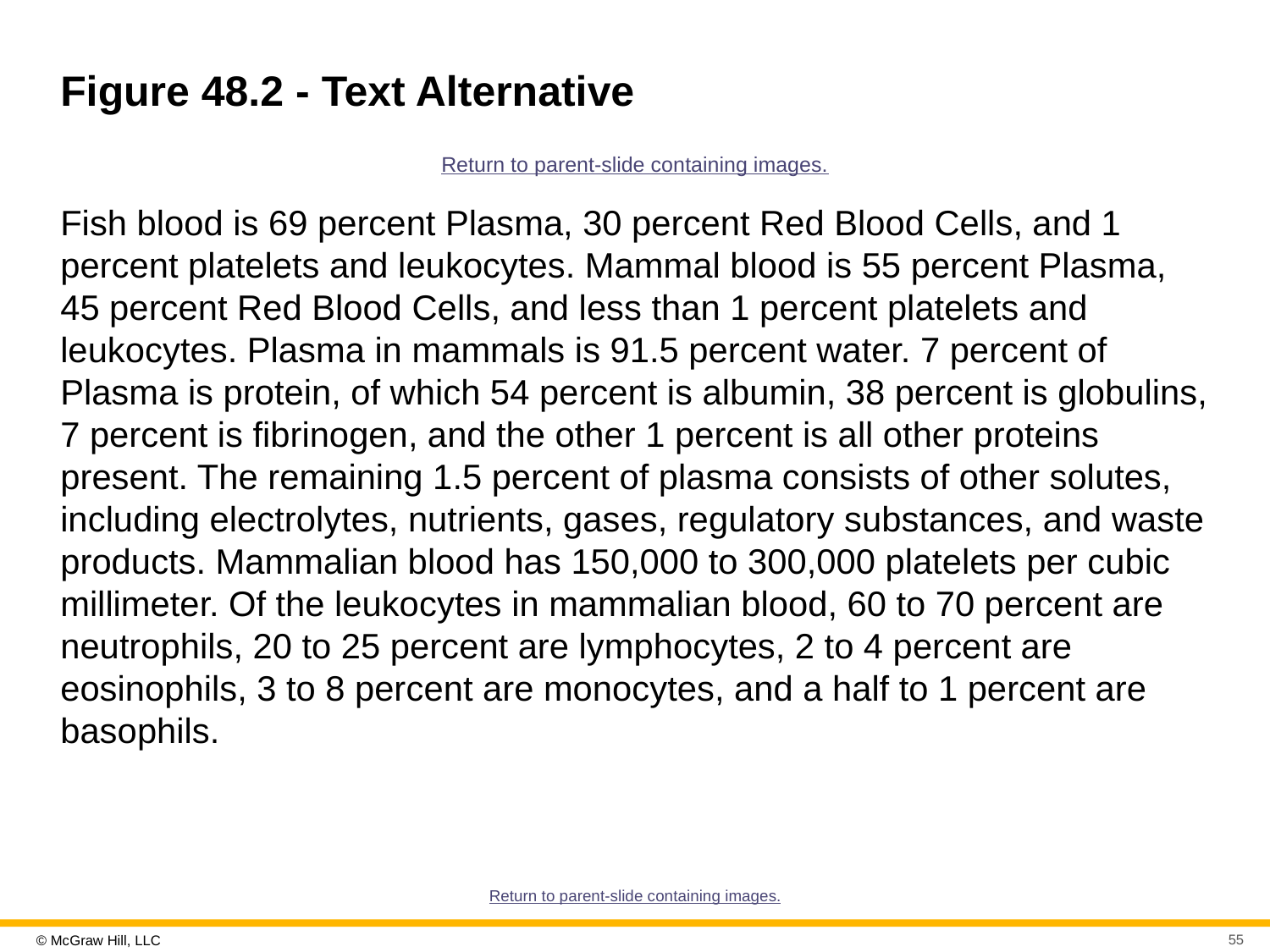

# Figure 48.2 - Text Alternative
Return to parent-slide containing images.
Fish blood is 69 percent Plasma, 30 percent Red Blood Cells, and 1 percent platelets and leukocytes. Mammal blood is 55 percent Plasma, 45 percent Red Blood Cells, and less than 1 percent platelets and leukocytes. Plasma in mammals is 91.5 percent water. 7 percent of Plasma is protein, of which 54 percent is albumin, 38 percent is globulins, 7 percent is fibrinogen, and the other 1 percent is all other proteins present. The remaining 1.5 percent of plasma consists of other solutes, including electrolytes, nutrients, gases, regulatory substances, and waste products. Mammalian blood has 150,000 to 300,000 platelets per cubic millimeter. Of the leukocytes in mammalian blood, 60 to 70 percent are neutrophils, 20 to 25 percent are lymphocytes, 2 to 4 percent are eosinophils, 3 to 8 percent are monocytes, and a half to 1 percent are basophils.
Return to parent-slide containing images.
55